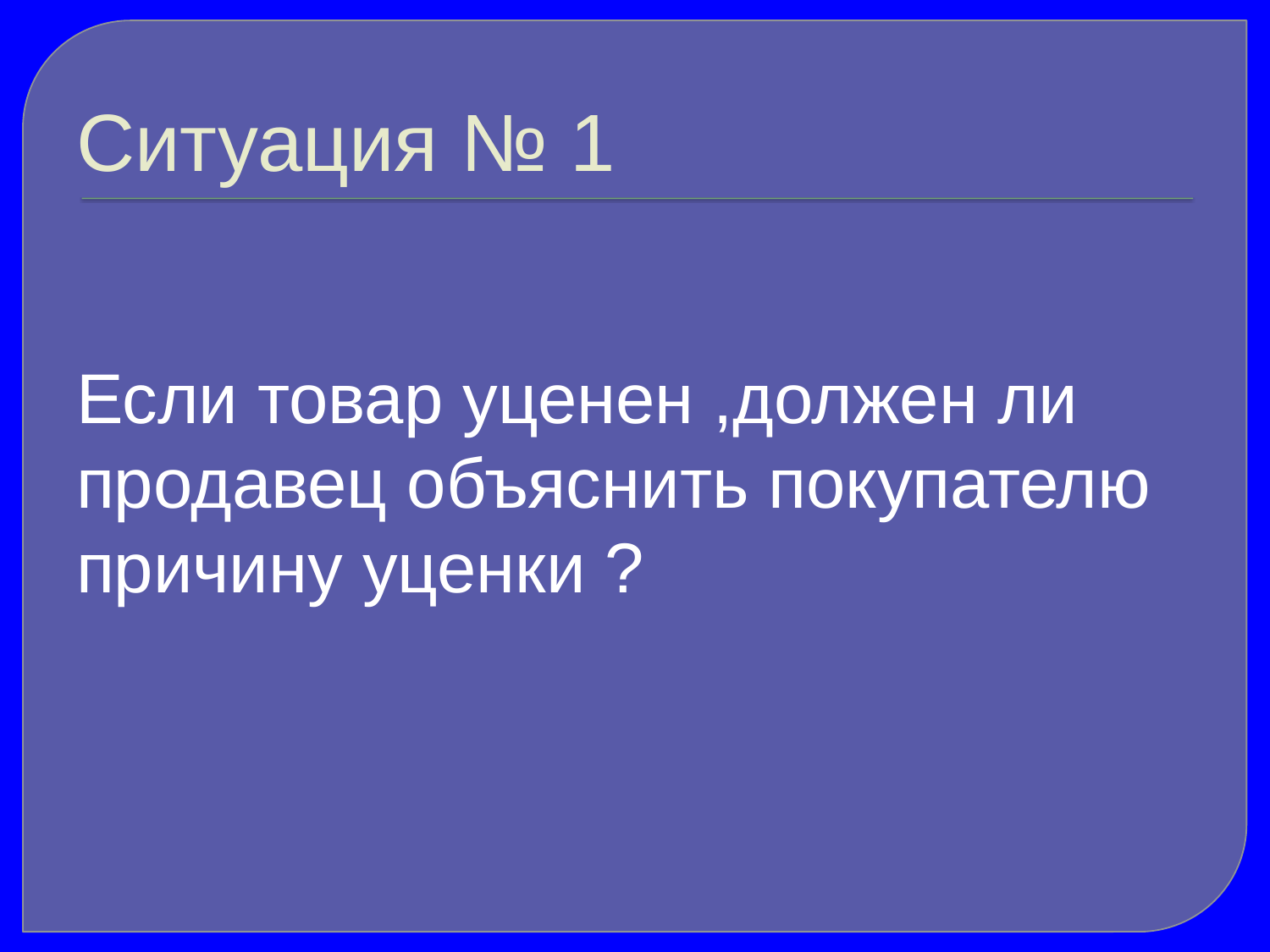

Ситуация № 1

Если товар уценен ,должен ли продавец объяснить покупателю причину уценки ?